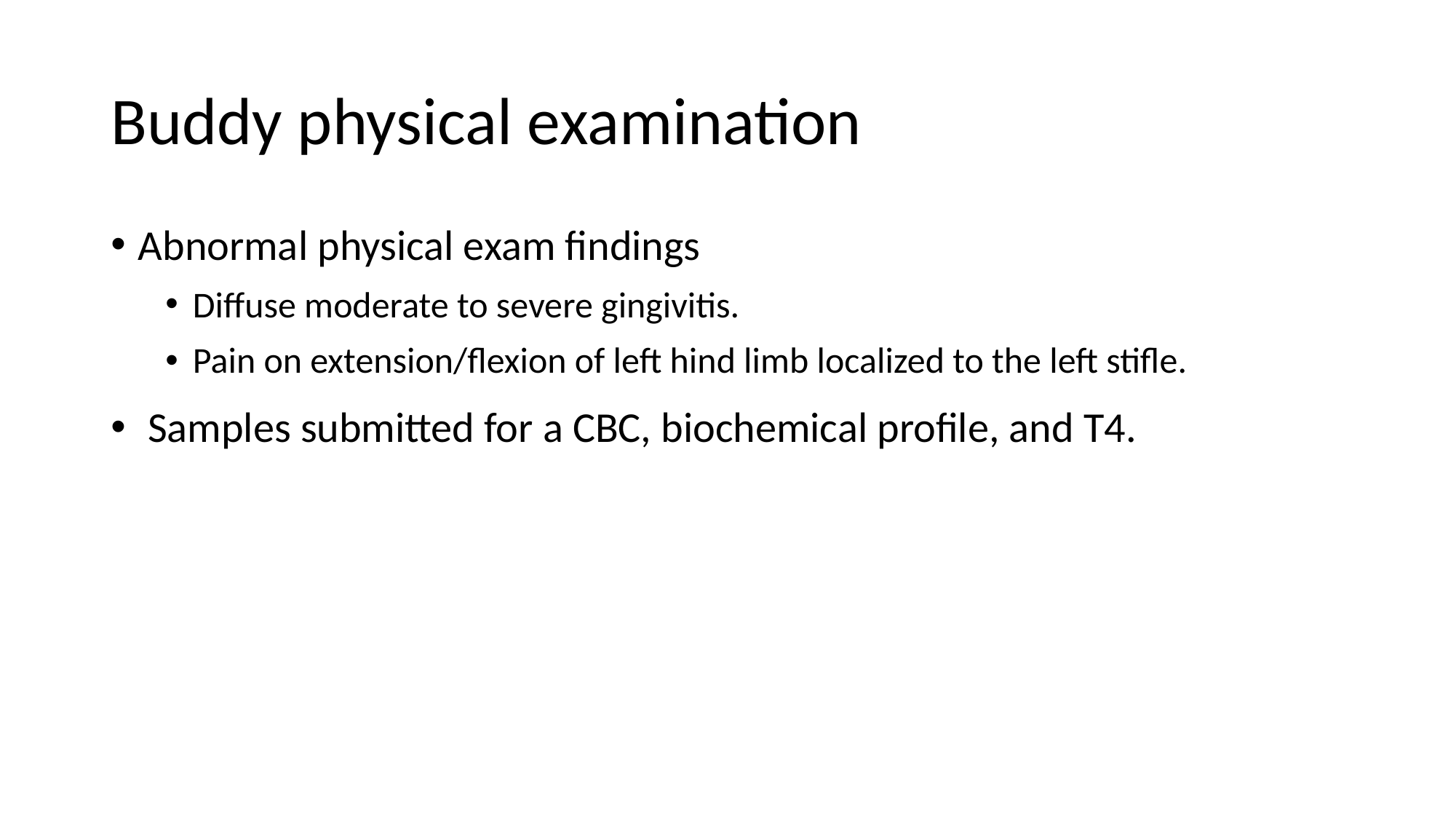

# Buddy physical examination
Abnormal physical exam findings
Diffuse moderate to severe gingivitis.
Pain on extension/flexion of left hind limb localized to the left stifle.
 Samples submitted for a CBC, biochemical profile, and T4.